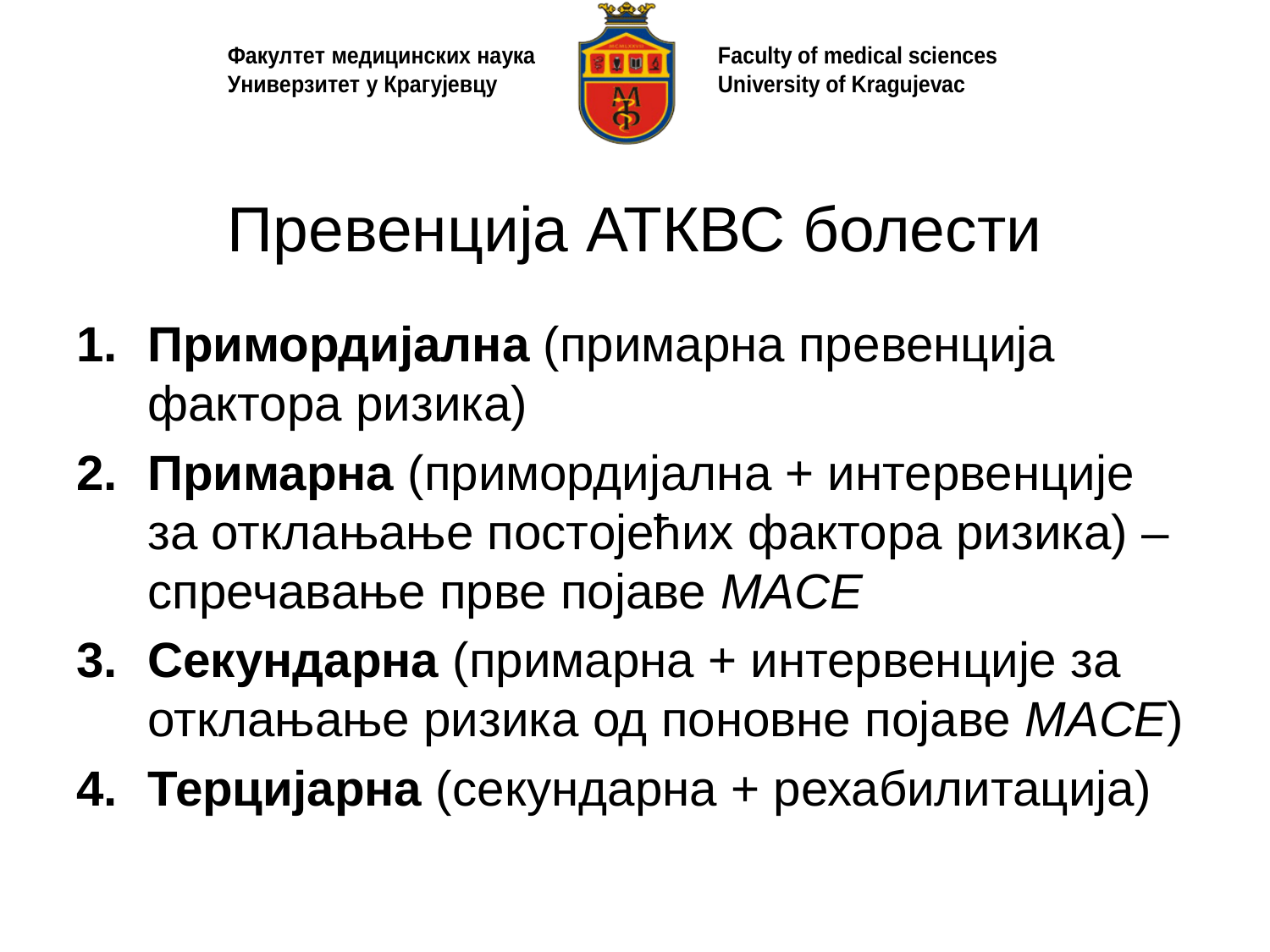

# Превенција АТКВС болести
Примордијална (примарна превенција фактора ризика)
Примарна (примордијална + интервенције за отклањање постојећих фактора ризика) – спречавање прве појаве MACE
Секундарна (примарна + интервенције за отклањање ризика од поновне појаве MACE)
Терцијарна (секундарна + рехабилитација)